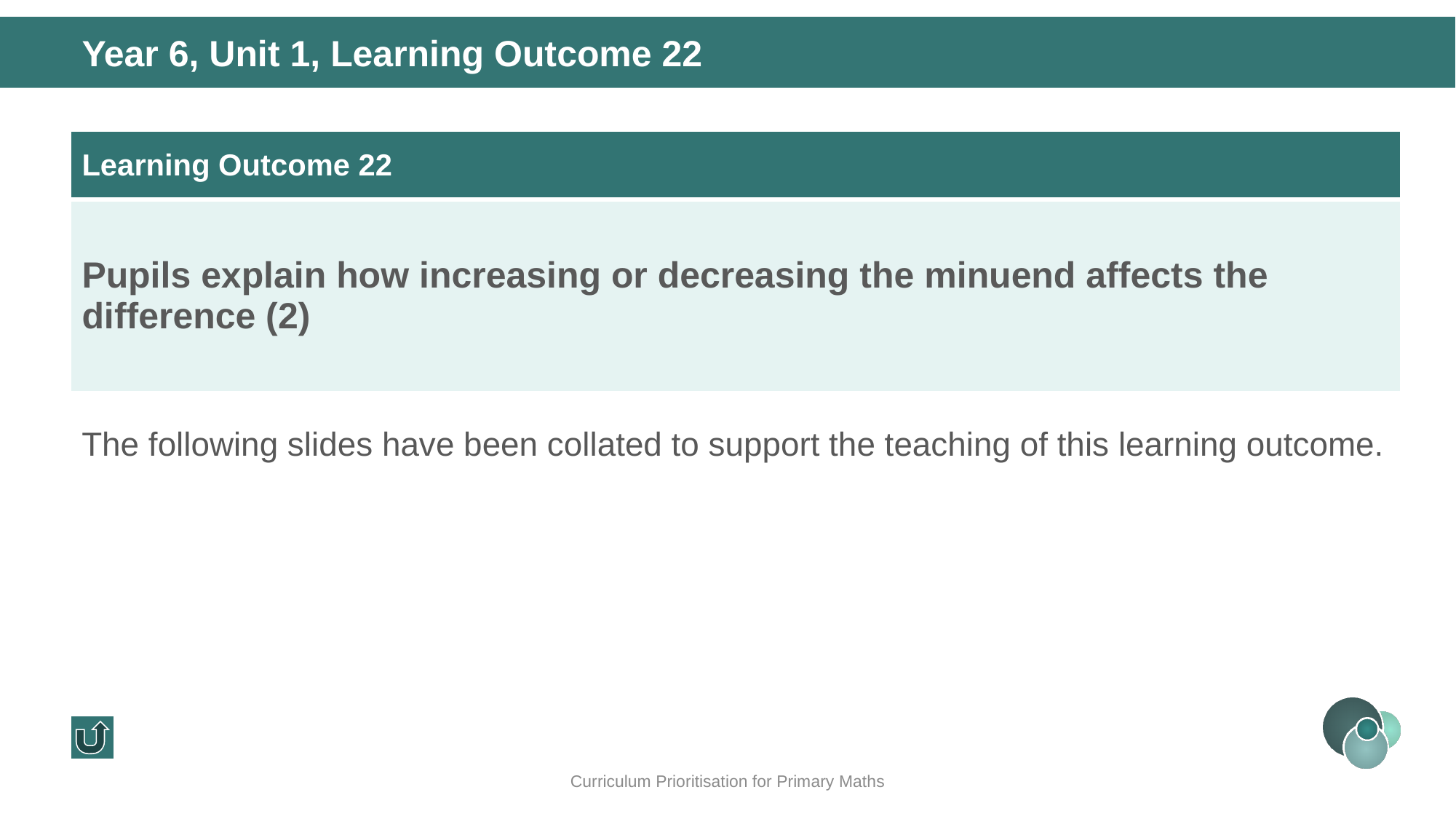

Year 6, Unit 1, Learning Outcome 22
| Learning Outcome 22 |
| --- |
| Pupils explain how increasing or decreasing the minuend affects the difference (2) |
The following slides have been collated to support the teaching of this learning outcome.

Curriculum Prioritisation for Primary Maths